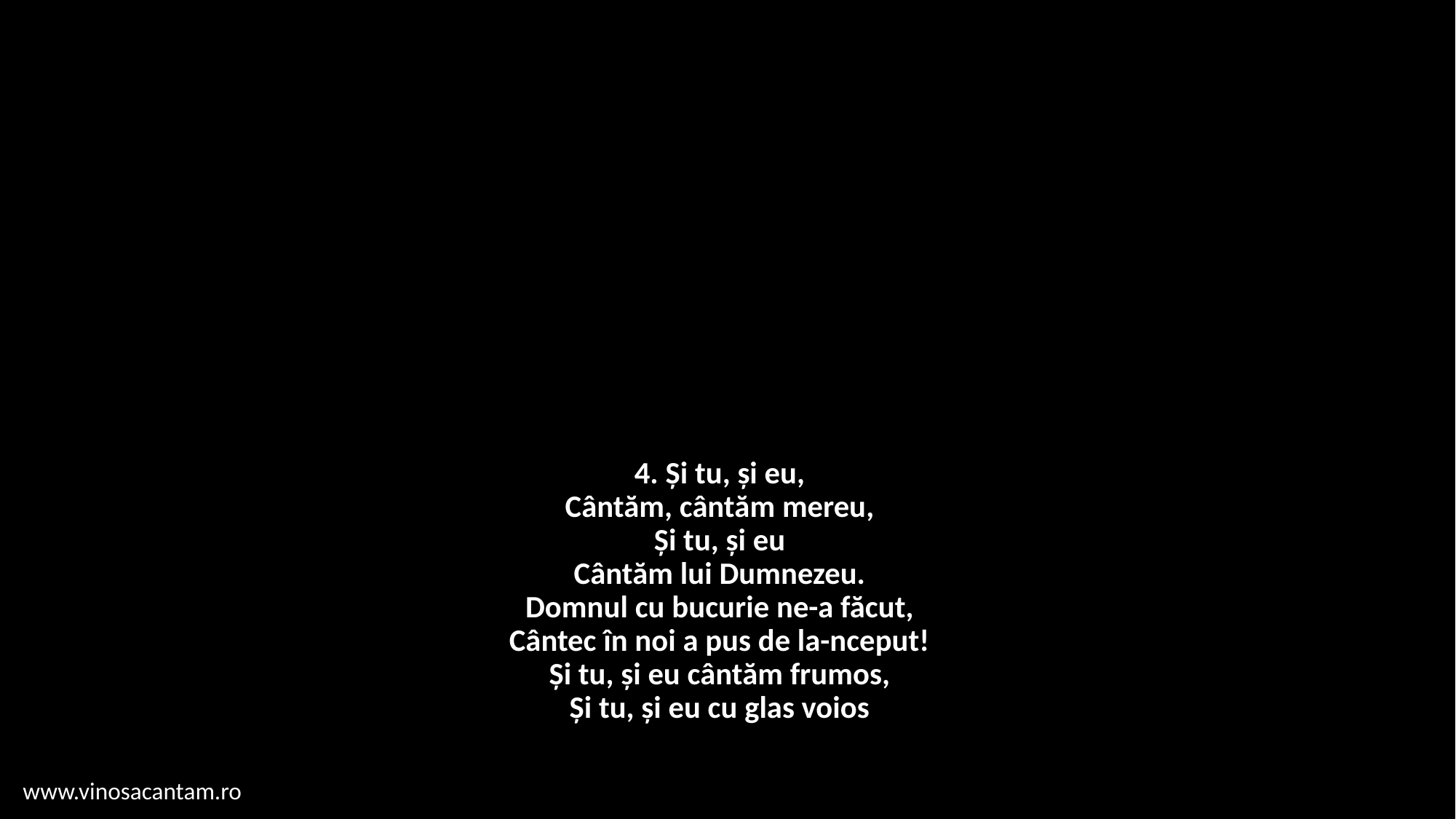

# 4. Și tu, și eu, Cântăm, cântăm mereu, Și tu, și eu Cântăm lui Dumnezeu. Domnul cu bucurie ne-a făcut, Cântec în noi a pus de la-nceput! Și tu, și eu cântăm frumos, Și tu, și eu cu glas voios
www.vinosacantam.ro